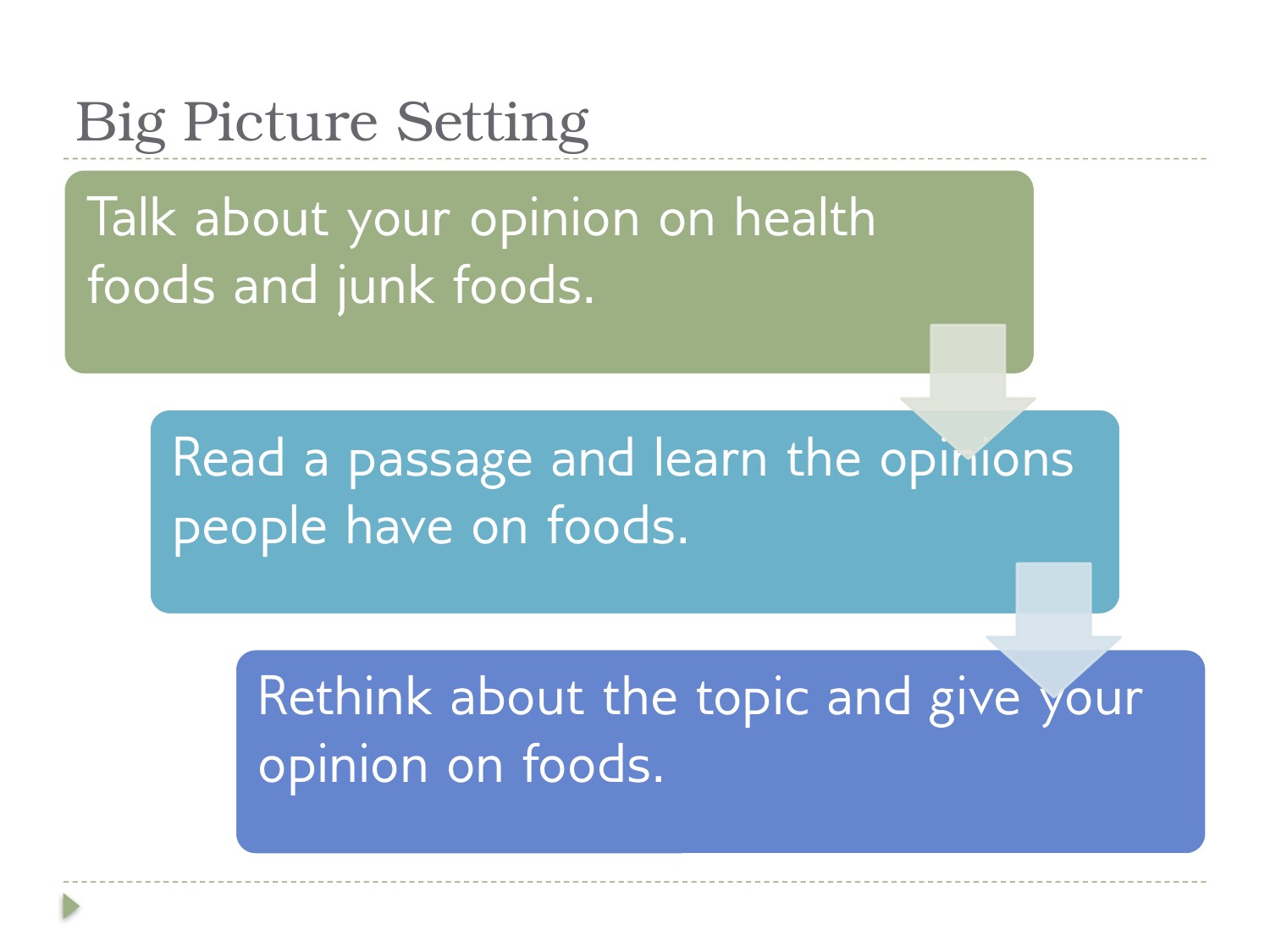

# Big Picture Setting
Talk about your opinion on health foods and junk foods.

Read a passage and learn the opinions people have on foods.

Rethink about the topic and give your opinion on foods.